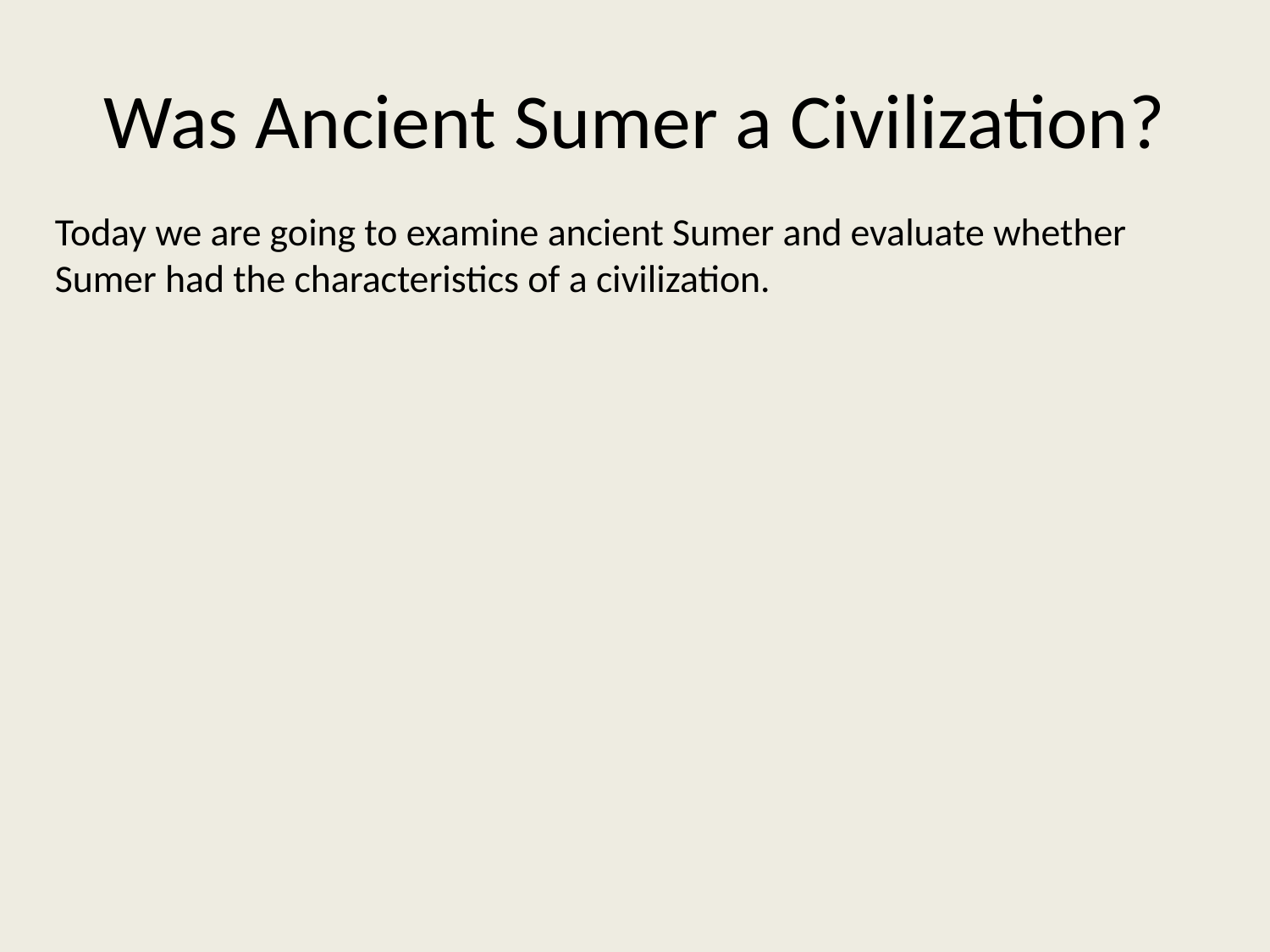

# Was Ancient Sumer a Civilization?
Today we are going to examine ancient Sumer and evaluate whether Sumer had the characteristics of a civilization.